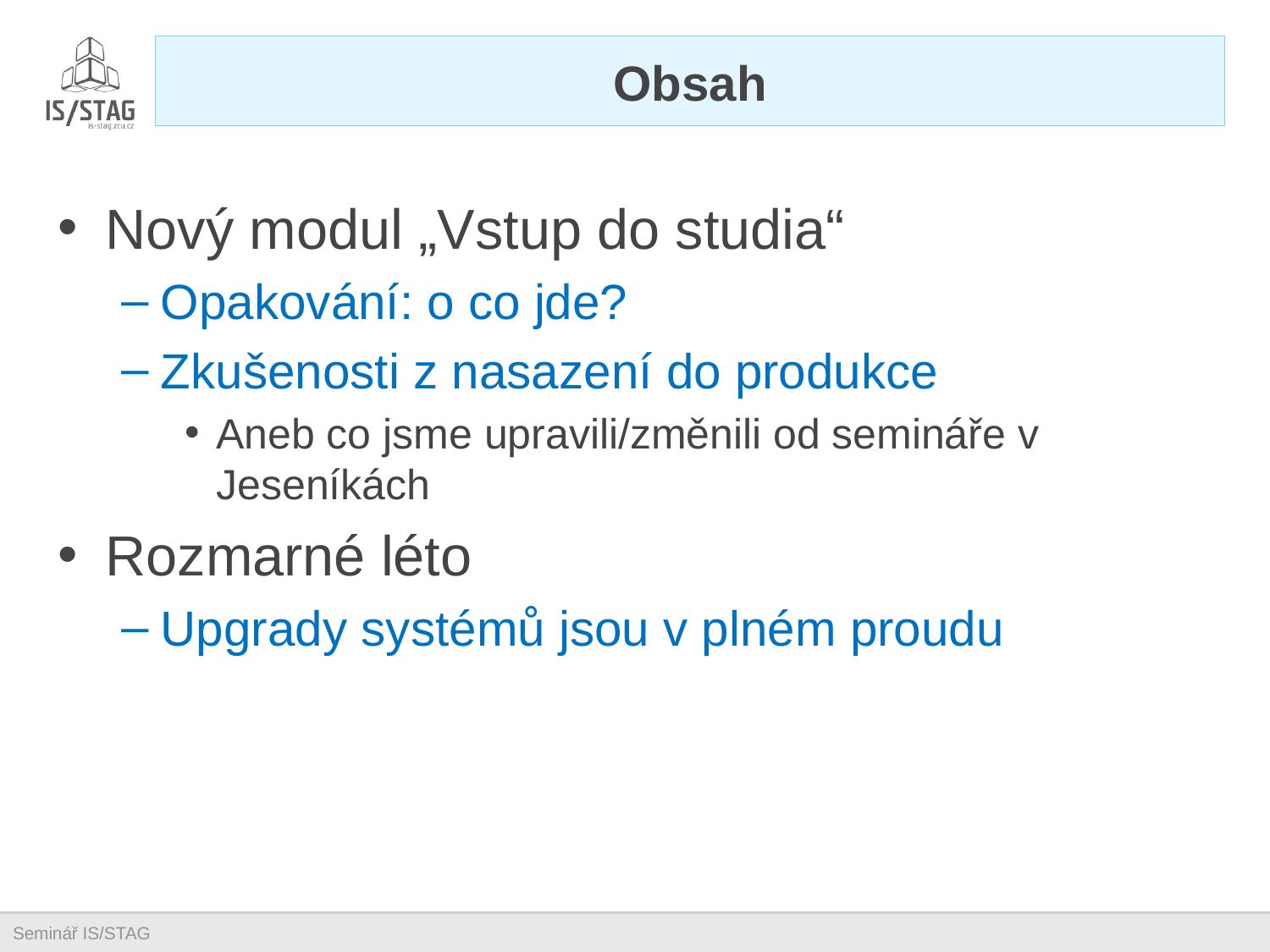

# Obsah
Nový modul „Vstup do studia“
Opakování: o co jde?
Zkušenosti z nasazení do produkce
Aneb co jsme upravili/změnili od semináře v Jeseníkách
Rozmarné léto
Upgrady systémů jsou v plném proudu

Seminář IS/STAG